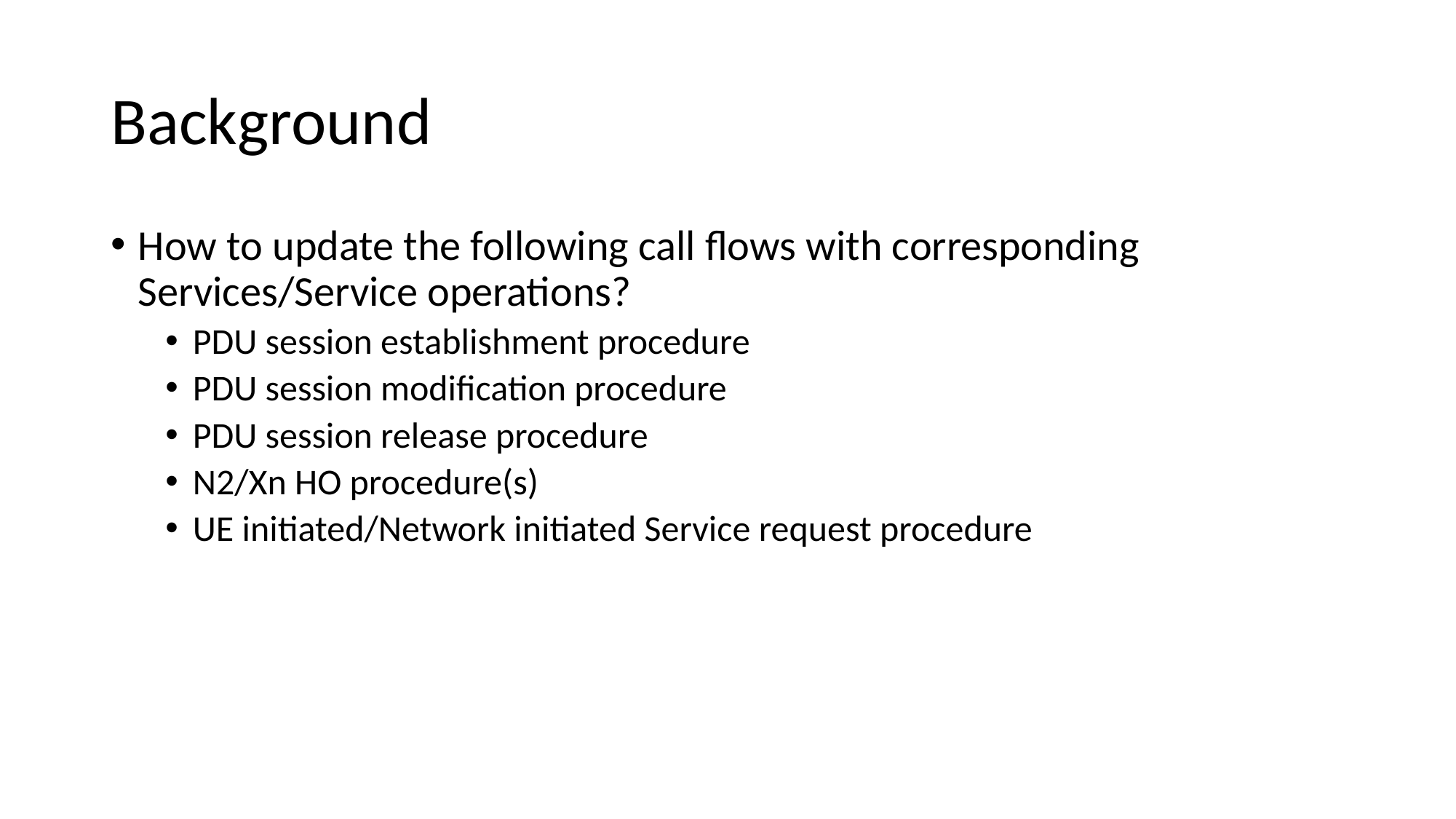

# Background
How to update the following call flows with corresponding Services/Service operations?
PDU session establishment procedure
PDU session modification procedure
PDU session release procedure
N2/Xn HO procedure(s)
UE initiated/Network initiated Service request procedure